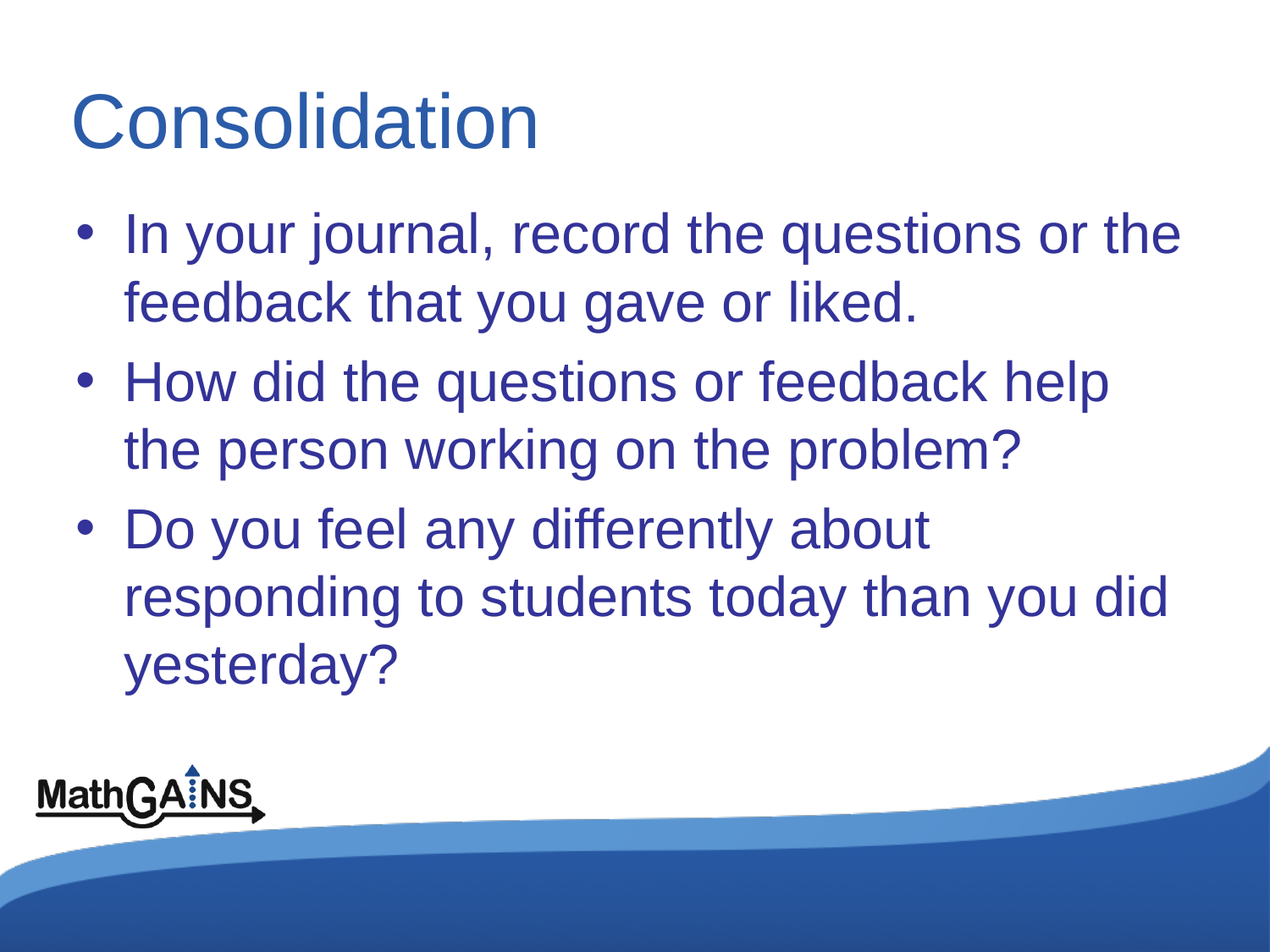

# Consolidation
In your journal, record the questions or the feedback that you gave or liked.
How did the questions or feedback help the person working on the problem?
Do you feel any differently about responding to students today than you did yesterday?